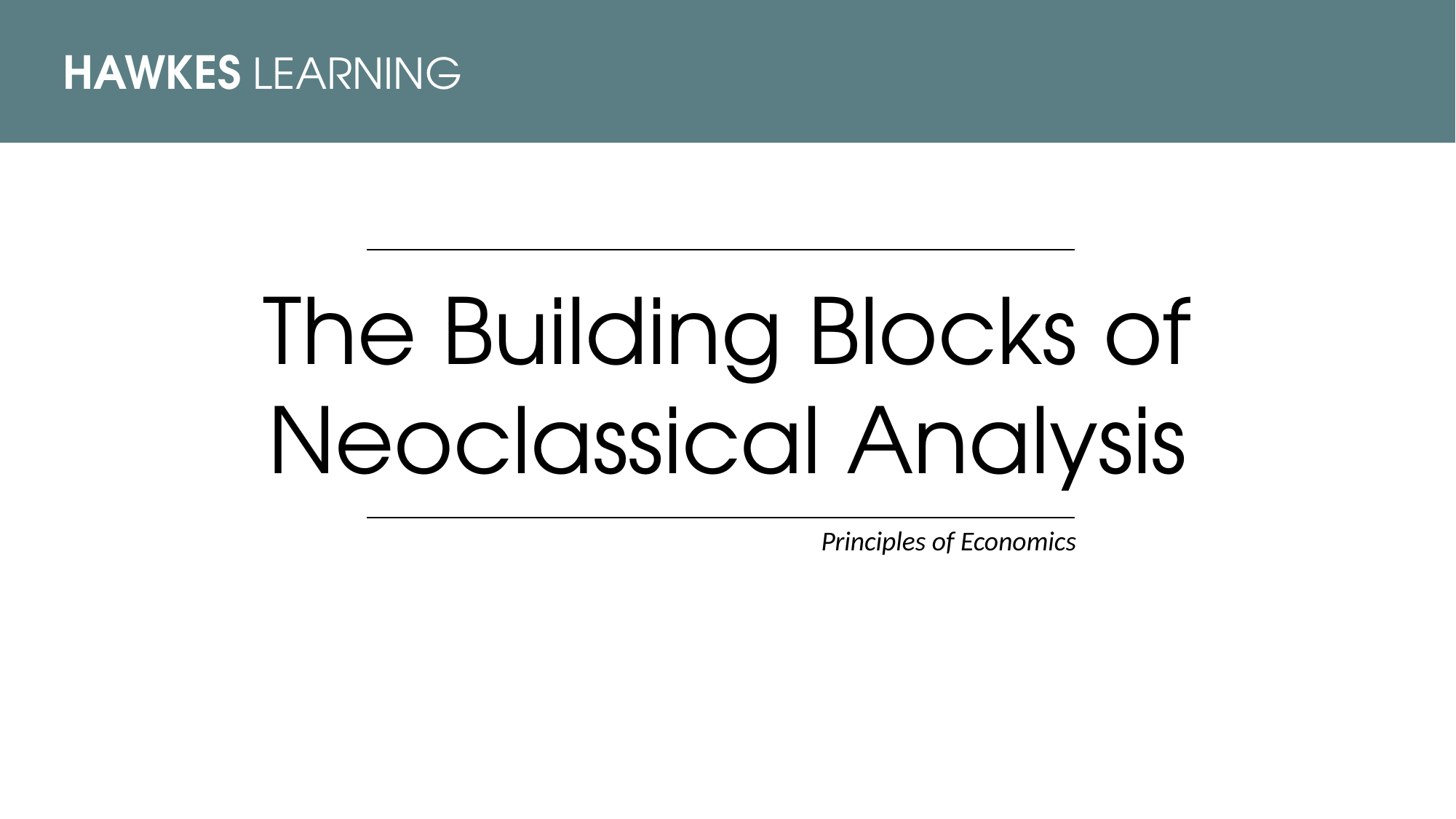

HAWKES LEARNING
The Building Blocks of Neoclassical Analysis
Principles of Economics